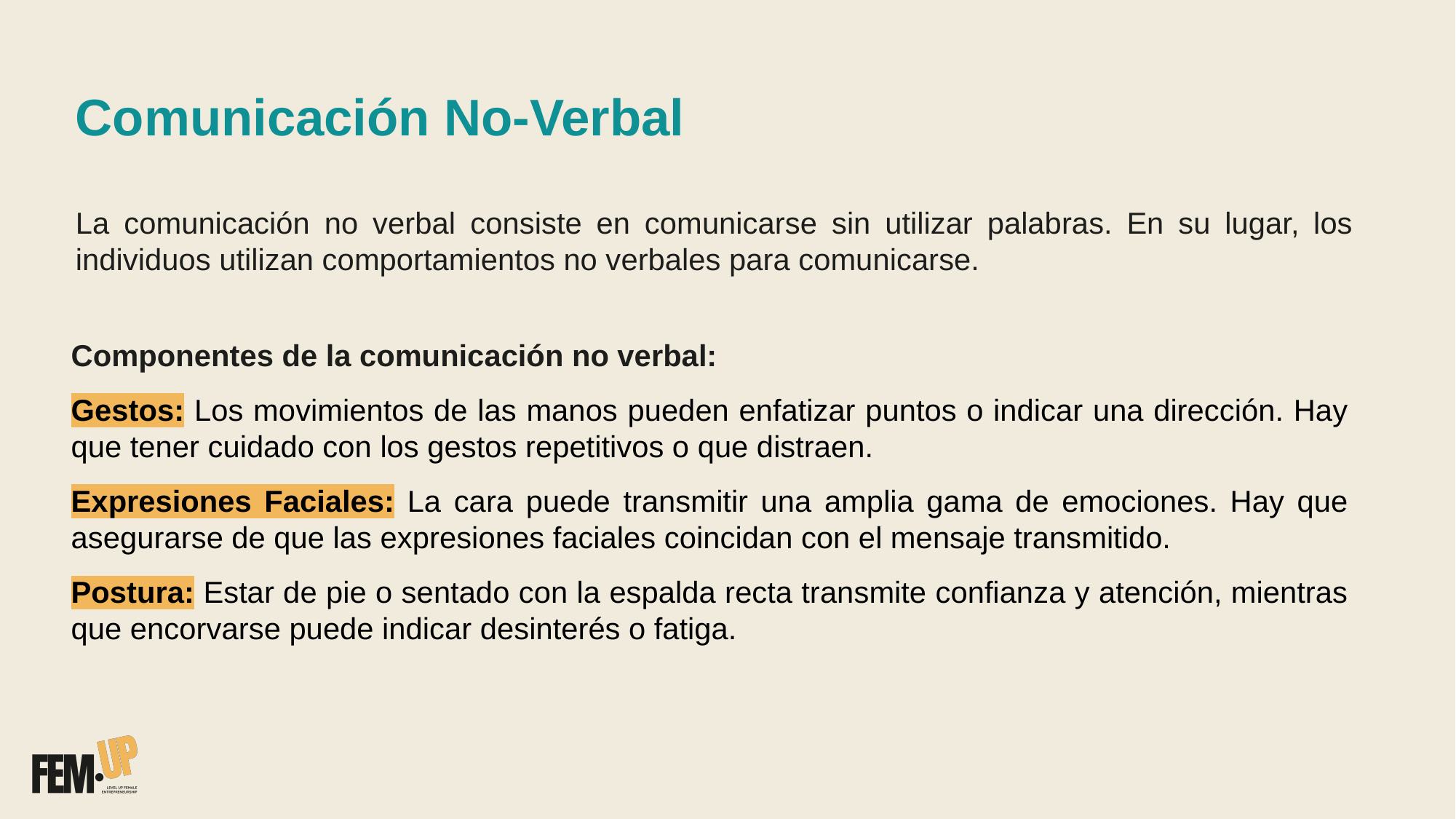

# Comunicación No-Verbal
La comunicación no verbal consiste en comunicarse sin utilizar palabras. En su lugar, los individuos utilizan comportamientos no verbales para comunicarse.

Componentes de la comunicación no verbal:
Gestos: Los movimientos de las manos pueden enfatizar puntos o indicar una dirección. Hay que tener cuidado con los gestos repetitivos o que distraen.
Expresiones Faciales: La cara puede transmitir una amplia gama de emociones. Hay que asegurarse de que las expresiones faciales coincidan con el mensaje transmitido.
Postura: Estar de pie o sentado con la espalda recta transmite confianza y atención, mientras que encorvarse puede indicar desinterés o fatiga.